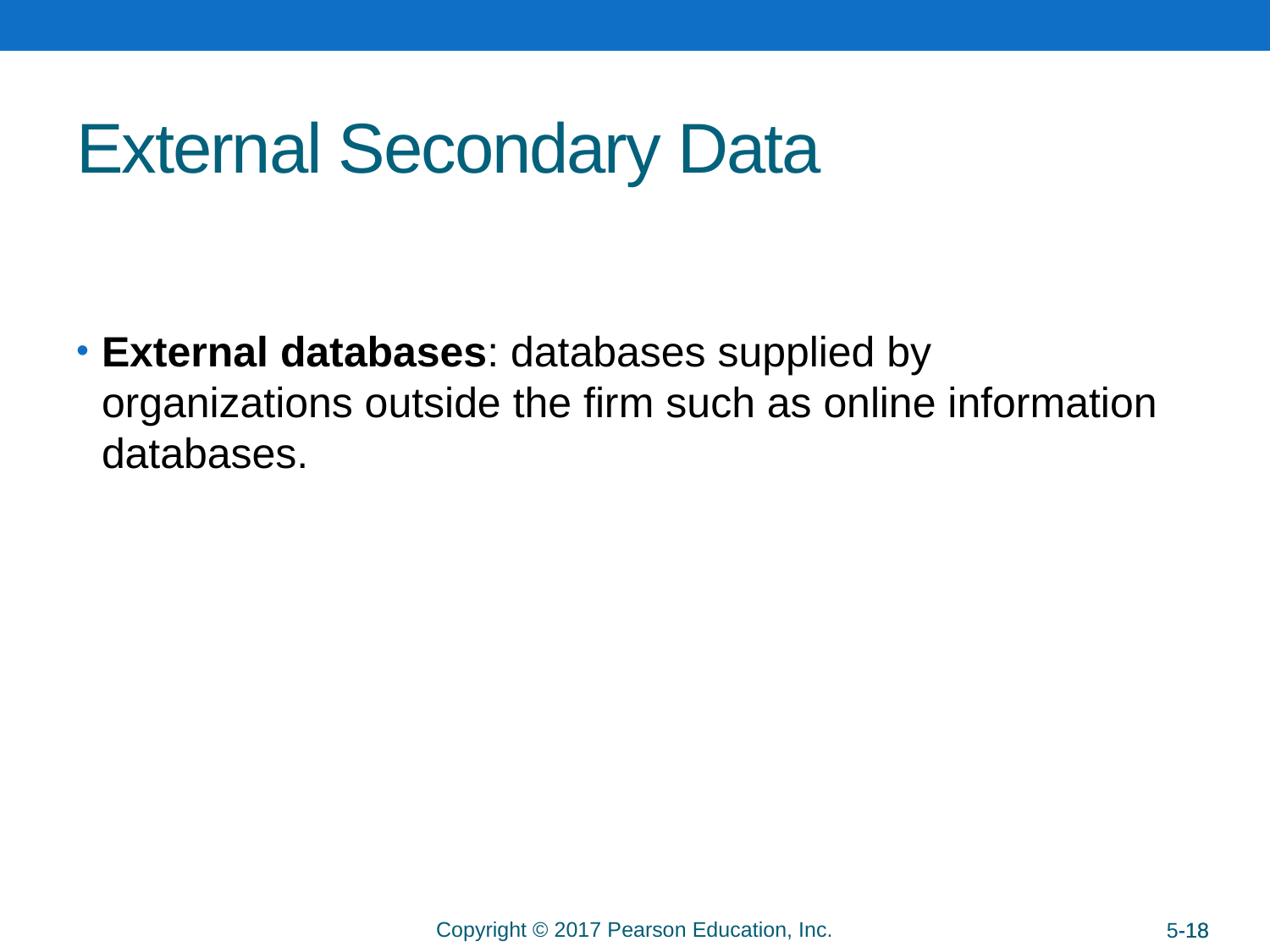

# External Secondary Data
External databases: databases supplied by organizations outside the firm such as online information databases.